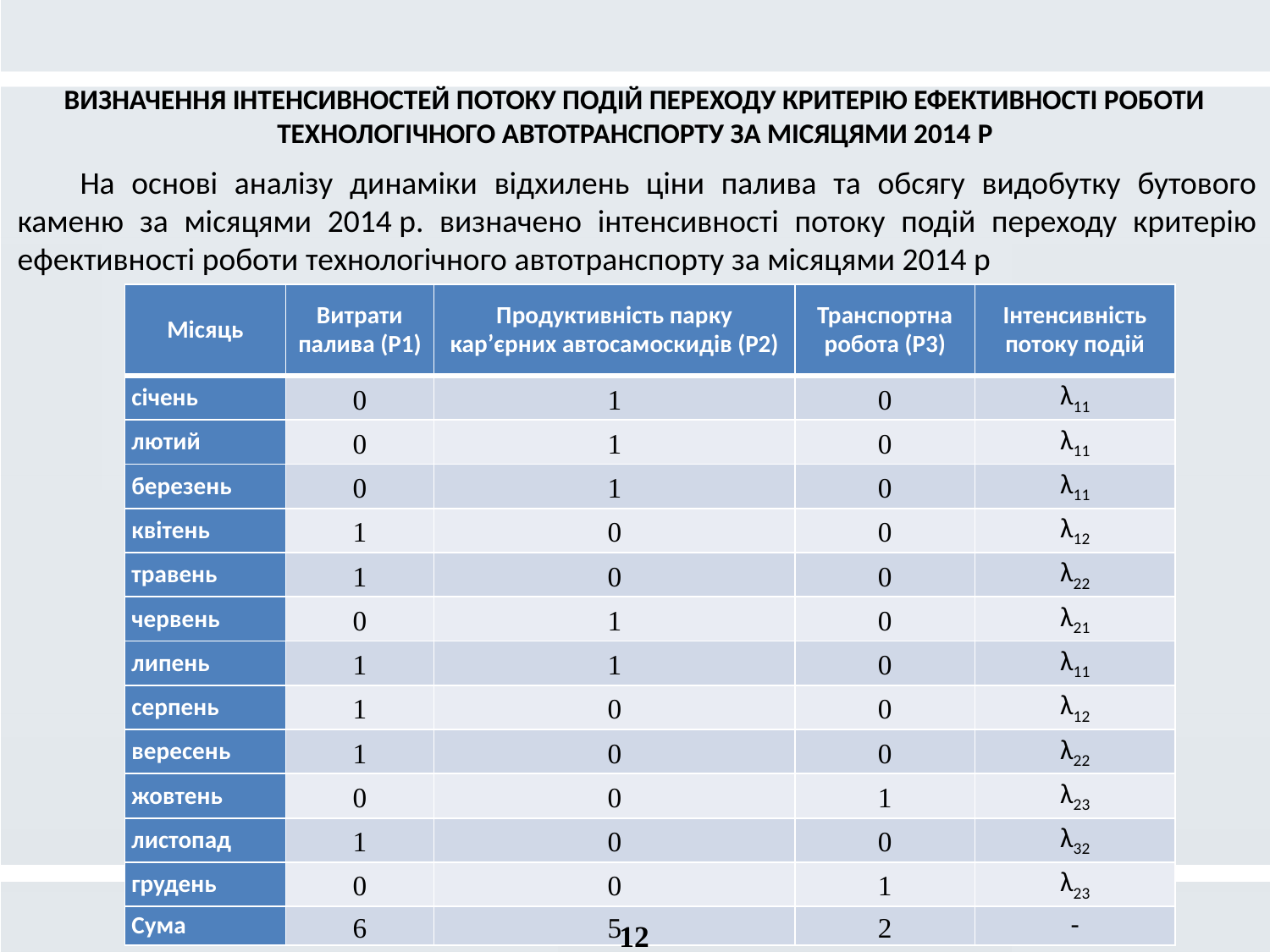

ВИЗНАЧЕННЯ ІНТЕНСИВНОСТЕЙ ПОТОКУ ПОДІЙ ПЕРЕХОДУ КРИТЕРІЮ ЕФЕКТИВНОСТІ РОБОТИ ТЕХНОЛОГІЧНОГО АВТОТРАНСПОРТУ ЗА МІСЯЦЯМИ 2014 Р
На основі аналізу динаміки відхилень ціни палива та обсягу видобутку бутового каменю за місяцями 2014 р. визначено інтенсивності потоку подій переходу критерію ефективності роботи технологічного автотранспорту за місяцями 2014 р
| Місяць | Витрати палива (Р1) | Продуктивність парку кар’єрних автосамоскидів (Р2) | Транспортна робота (Р3) | Інтенсивність потоку подій |
| --- | --- | --- | --- | --- |
| січень | 0 | 1 | 0 | λ11 |
| лютий | 0 | 1 | 0 | λ11 |
| березень | 0 | 1 | 0 | λ11 |
| квітень | 1 | 0 | 0 | λ12 |
| травень | 1 | 0 | 0 | λ22 |
| червень | 0 | 1 | 0 | λ21 |
| липень | 1 | 1 | 0 | λ11 |
| серпень | 1 | 0 | 0 | λ12 |
| вересень | 1 | 0 | 0 | λ22 |
| жовтень | 0 | 0 | 1 | λ23 |
| листопад | 1 | 0 | 0 | λ32 |
| грудень | 0 | 0 | 1 | λ23 |
| Сума | 6 | 5 | 2 | - |
12